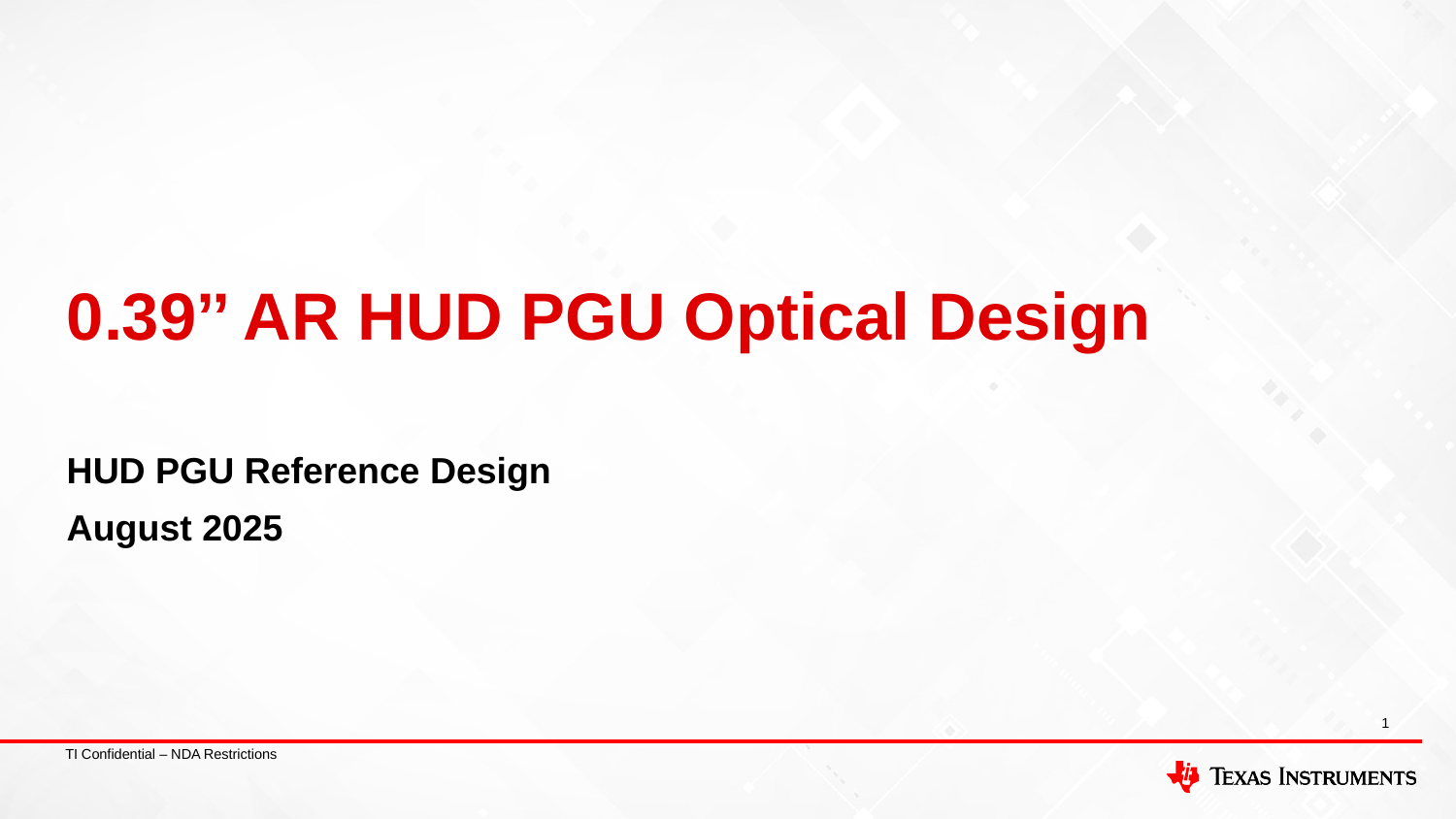

# 0.39’’ AR HUD PGU Optical Design
HUD PGU Reference Design
August 2025
1